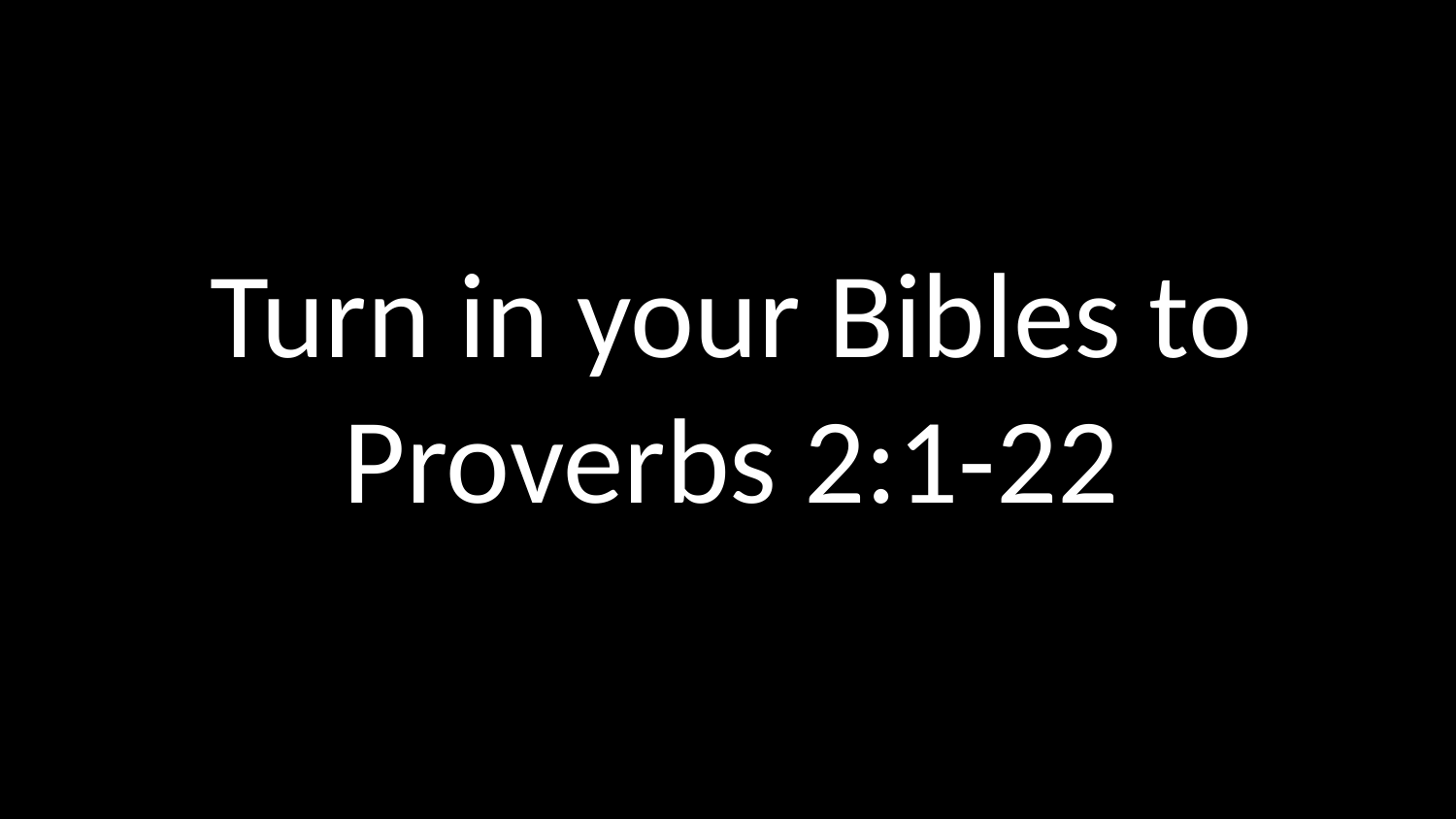

Turn in your Bibles to Proverbs 2:1-22